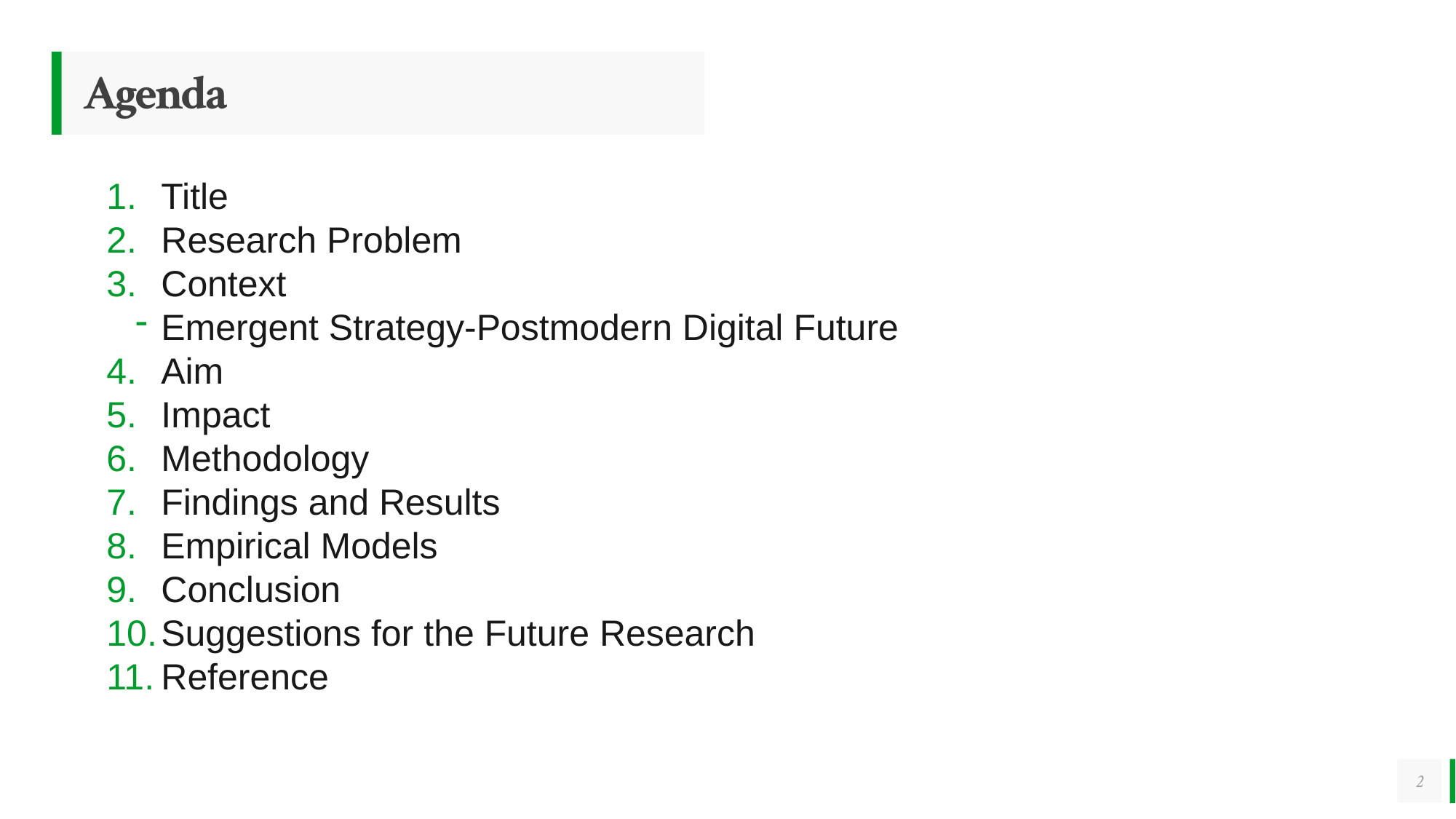

# Agenda
Title
Research Problem
Context
Emergent Strategy-Postmodern Digital Future
Aim
Impact
Methodology
Findings and Results
Empirical Models
Conclusion
Suggestions for the Future Research
Reference

2